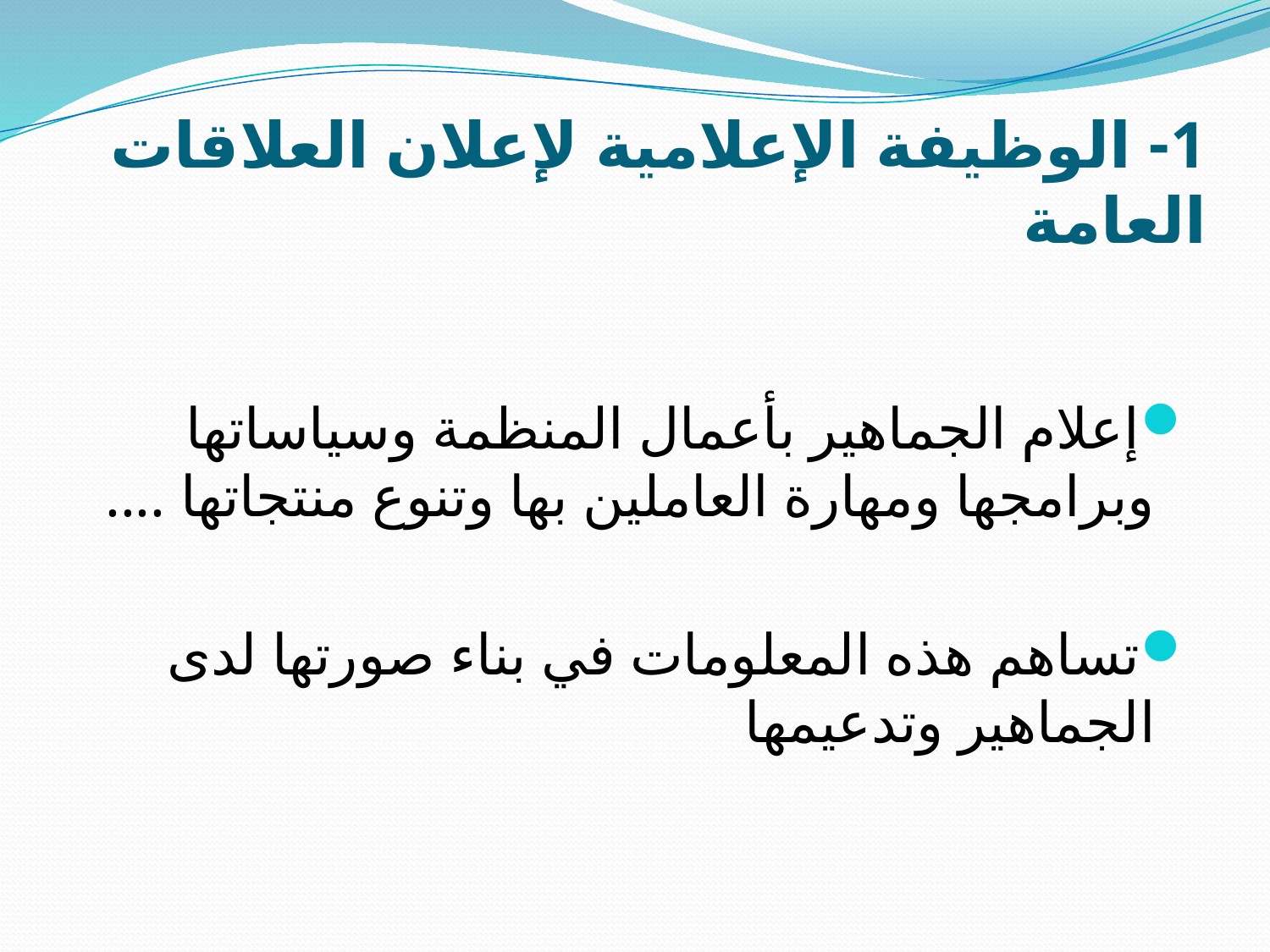

# 1- الوظيفة الإعلامية لإعلان العلاقات العامة
إعلام الجماهير بأعمال المنظمة وسياساتها وبرامجها ومهارة العاملين بها وتنوع منتجاتها ....

تساهم هذه المعلومات في بناء صورتها لدى الجماهير وتدعيمها